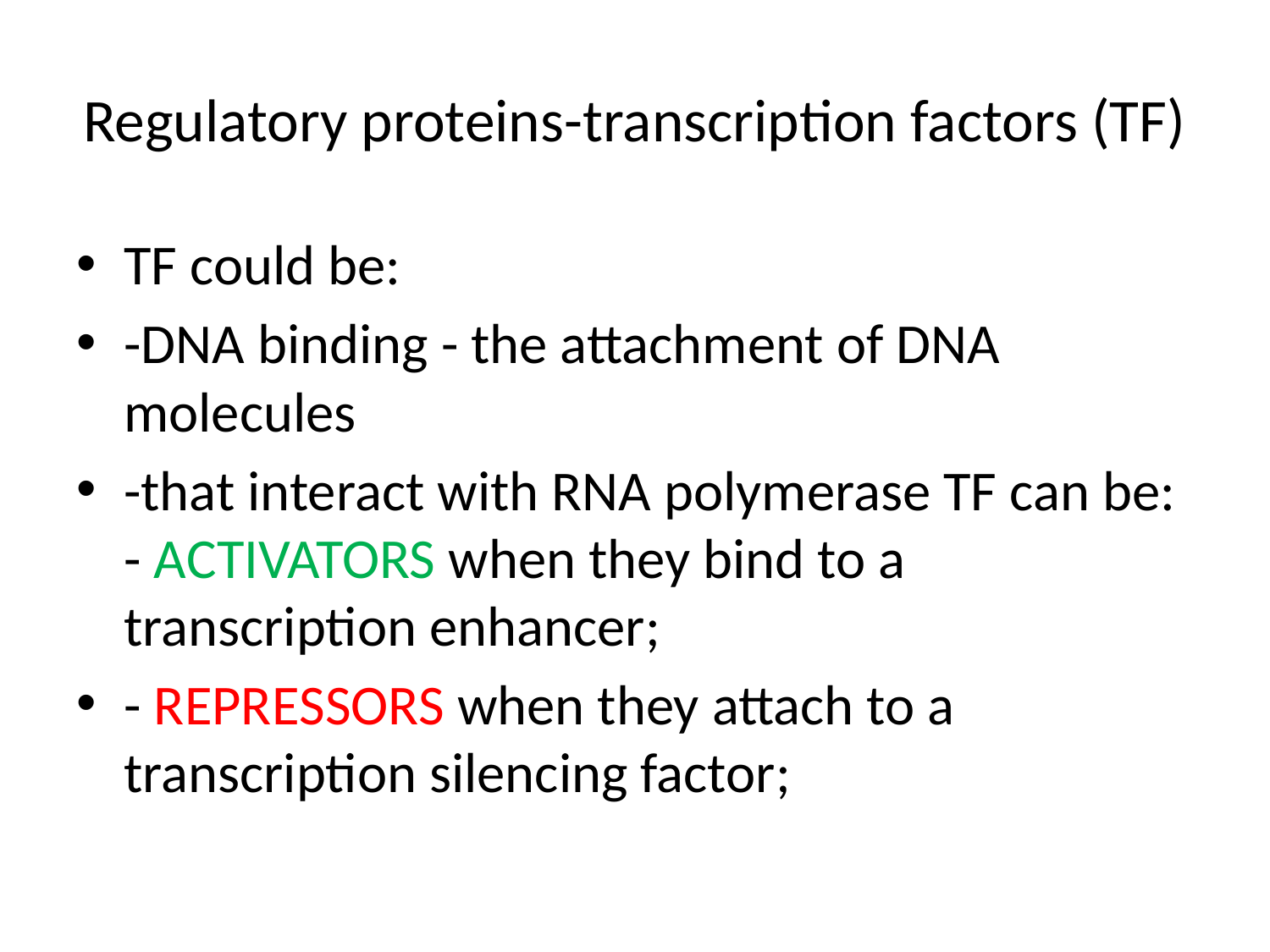

# Regulatory proteins-transcription factors (TF)
TF could be:
-DNA binding - the attachment of DNA molecules
-that interact with RNA polymerase TF can be: - ACTIVATORS when they bind to a transcription enhancer;
- REPRESSORS when they attach to a transcription silencing factor;